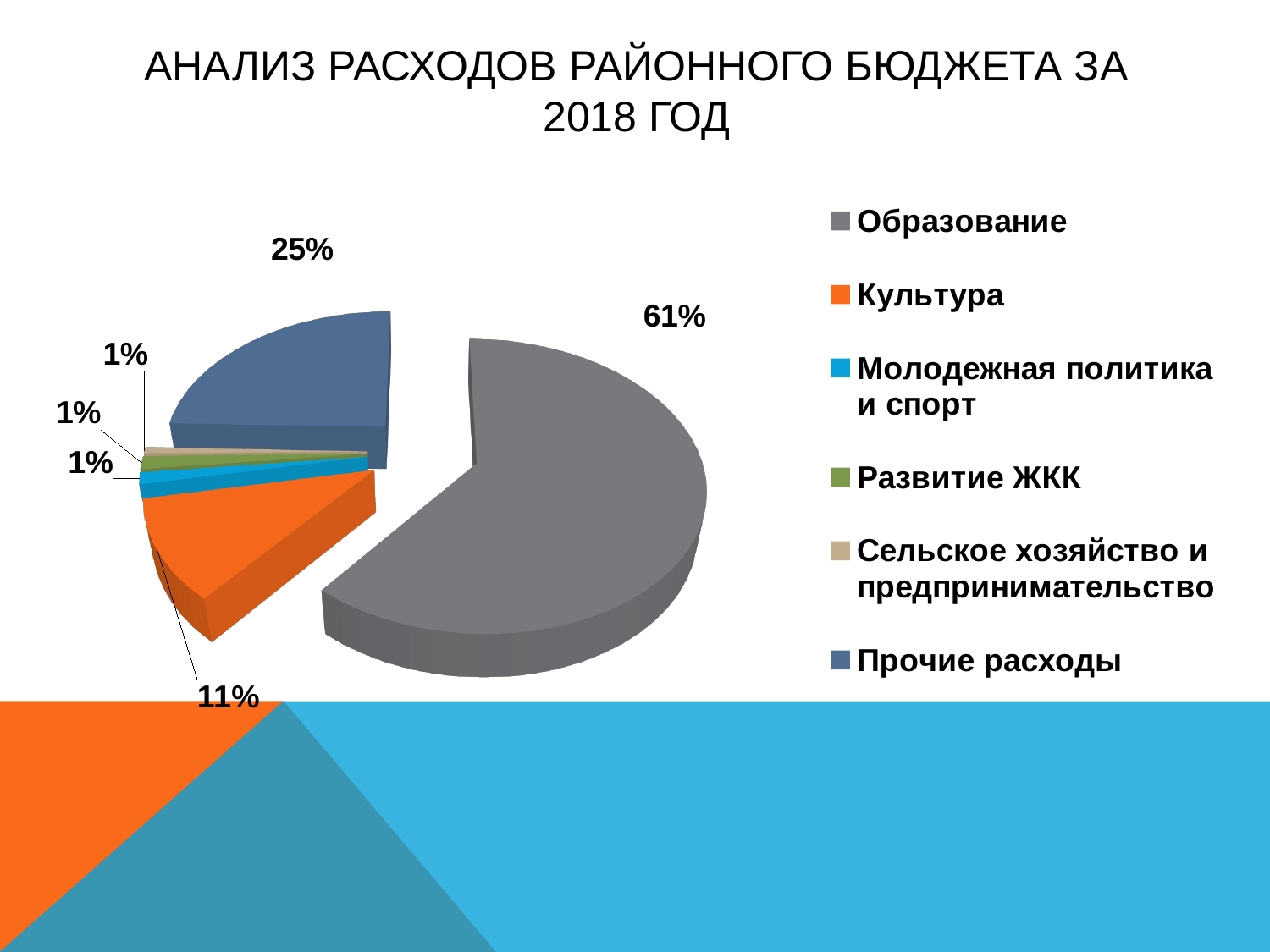

# Анализ расходов районного бюджета за 2018 год

[unsupported chart]